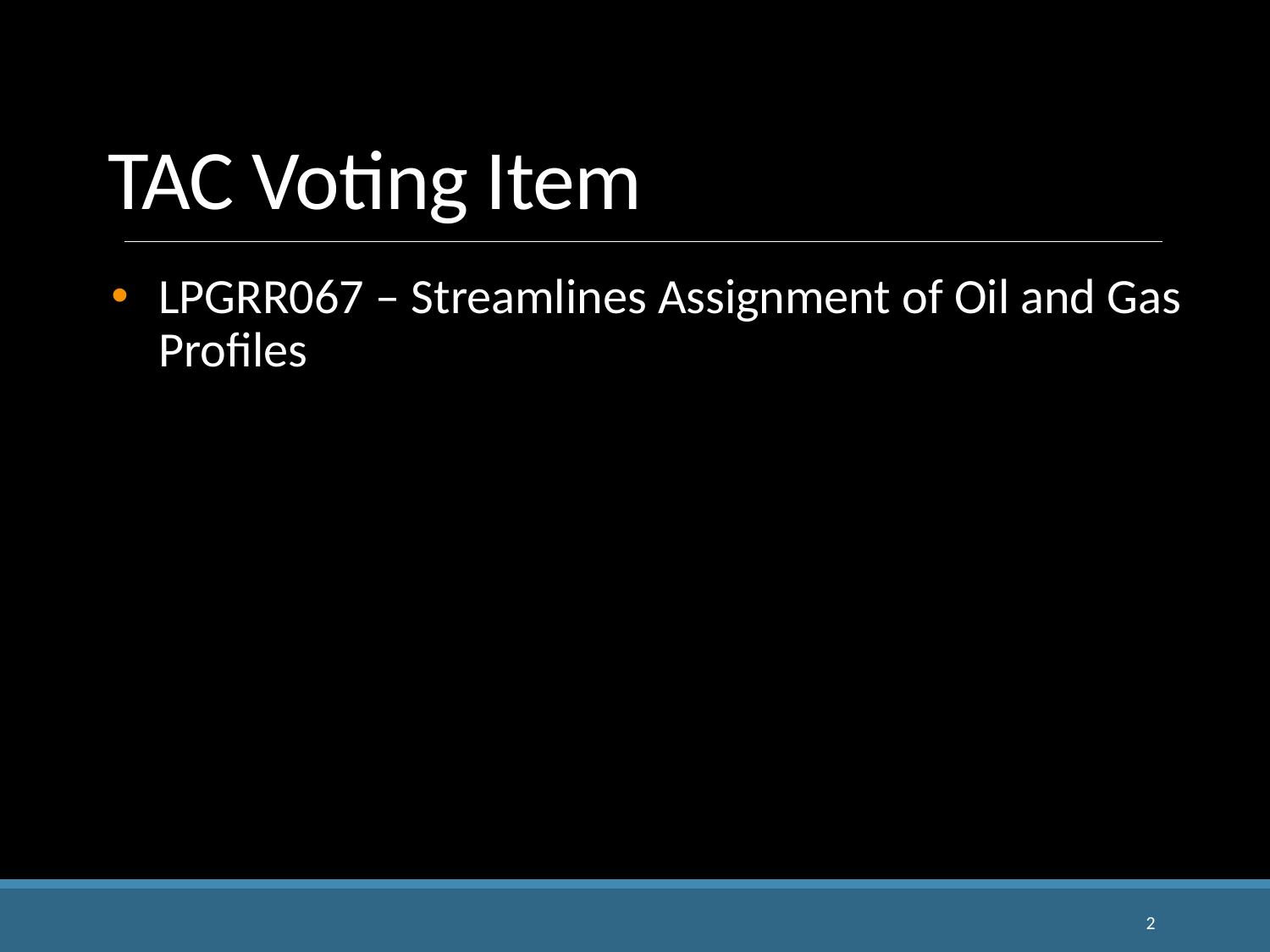

# TAC Voting Item
LPGRR067 – Streamlines Assignment of Oil and Gas Profiles
2